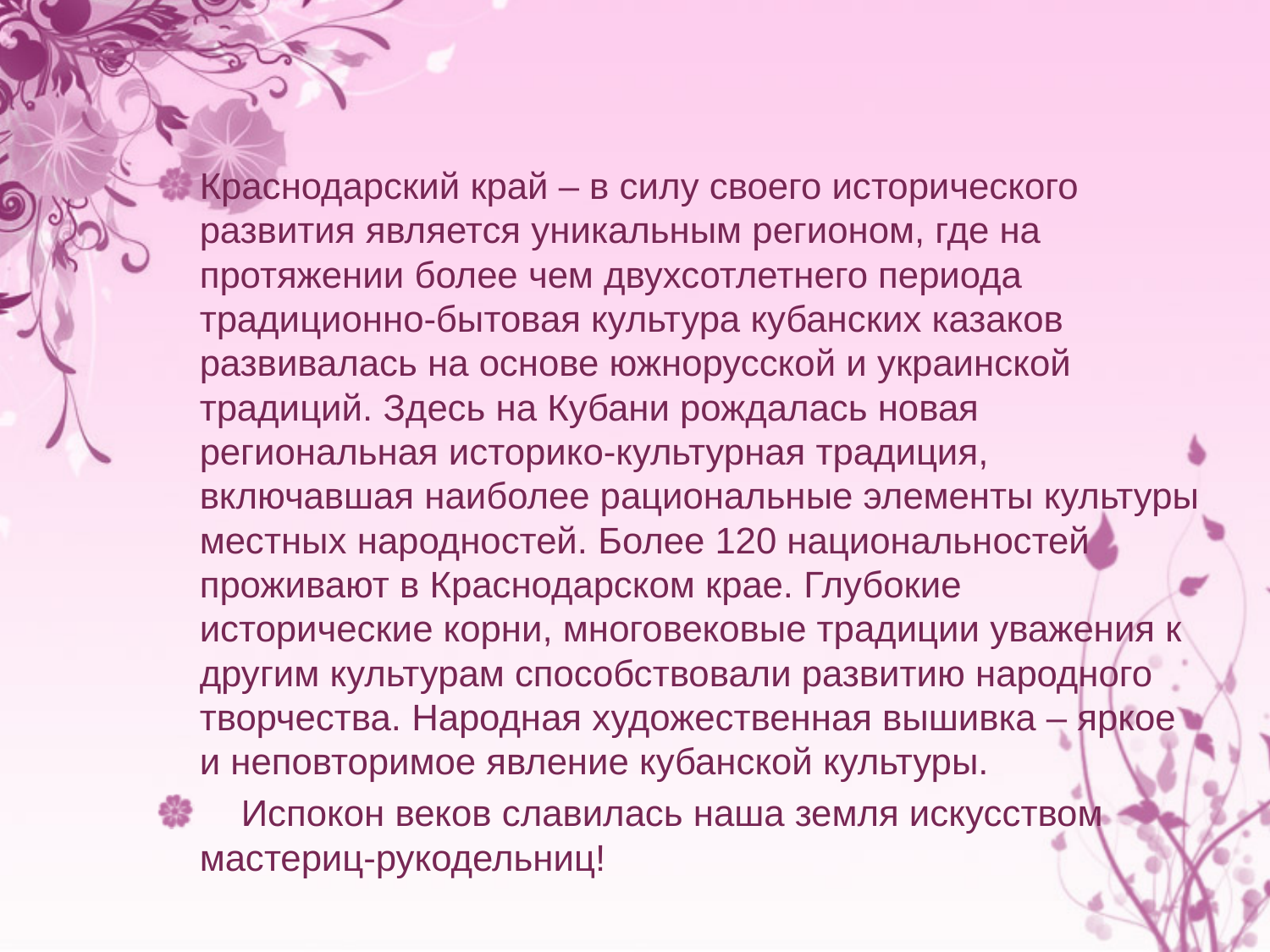

Краснодарский край – в силу своего исторического развития является уникальным регионом, где на протяжении более чем двухсотлетнего периода традиционно-бытовая культура кубанских казаков развивалась на основе южнорусской и украинской традиций. Здесь на Кубани рождалась новая региональная историко-культурная традиция, включавшая наиболее рациональные элементы культуры местных народностей. Более 120 национальностей проживают в Краснодарском крае. Глубокие исторические корни, многовековые традиции уважения к другим культурам способствовали развитию народного творчества. Народная художественная вышивка – яркое и неповторимое явление кубанской культуры.
    Испокон веков славилась наша земля искусством мастериц-рукодельниц!